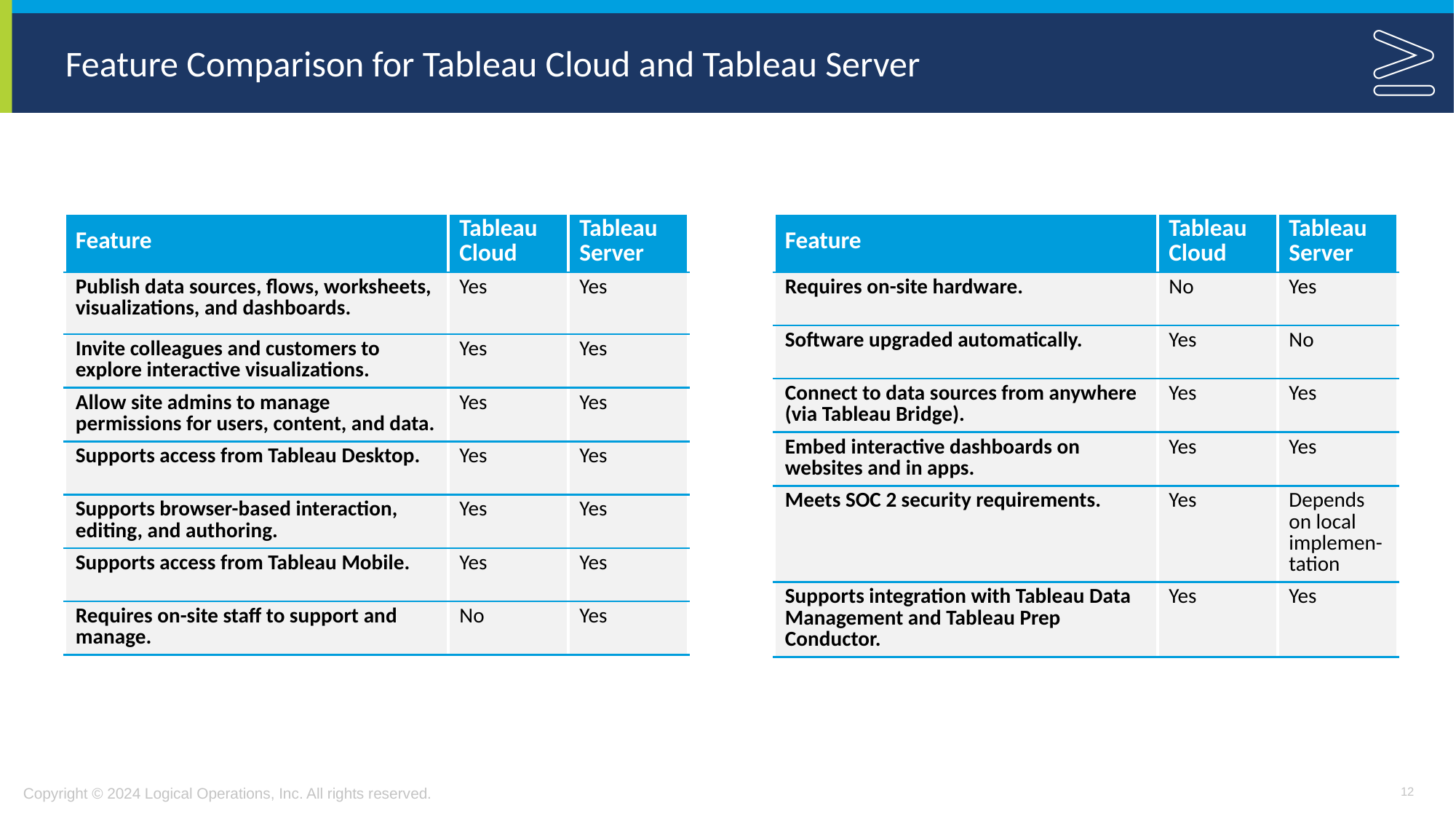

# Feature Comparison for Tableau Cloud and Tableau Server
| Feature | Tableau Cloud | Tableau Server |
| --- | --- | --- |
| Publish data sources, flows, worksheets, visualizations, and dashboards. | Yes | Yes |
| Invite colleagues and customers to explore interactive visualizations. | Yes | Yes |
| Allow site admins to manage permissions for users, content, and data. | Yes | Yes |
| Supports access from Tableau Desktop. | Yes | Yes |
| Supports browser-based interaction, editing, and authoring. | Yes | Yes |
| Supports access from Tableau Mobile. | Yes | Yes |
| Requires on-site staff to support and manage. | No | Yes |
| Feature | Tableau Cloud | Tableau Server |
| --- | --- | --- |
| Requires on-site hardware. | No | Yes |
| Software upgraded automatically. | Yes | No |
| Connect to data sources from anywhere (via Tableau Bridge). | Yes | Yes |
| Embed interactive dashboards on websites and in apps. | Yes | Yes |
| Meets SOC 2 security requirements. | Yes | Depends on local implemen-tation |
| Supports integration with Tableau Data Management and Tableau Prep Conductor. | Yes | Yes |
12